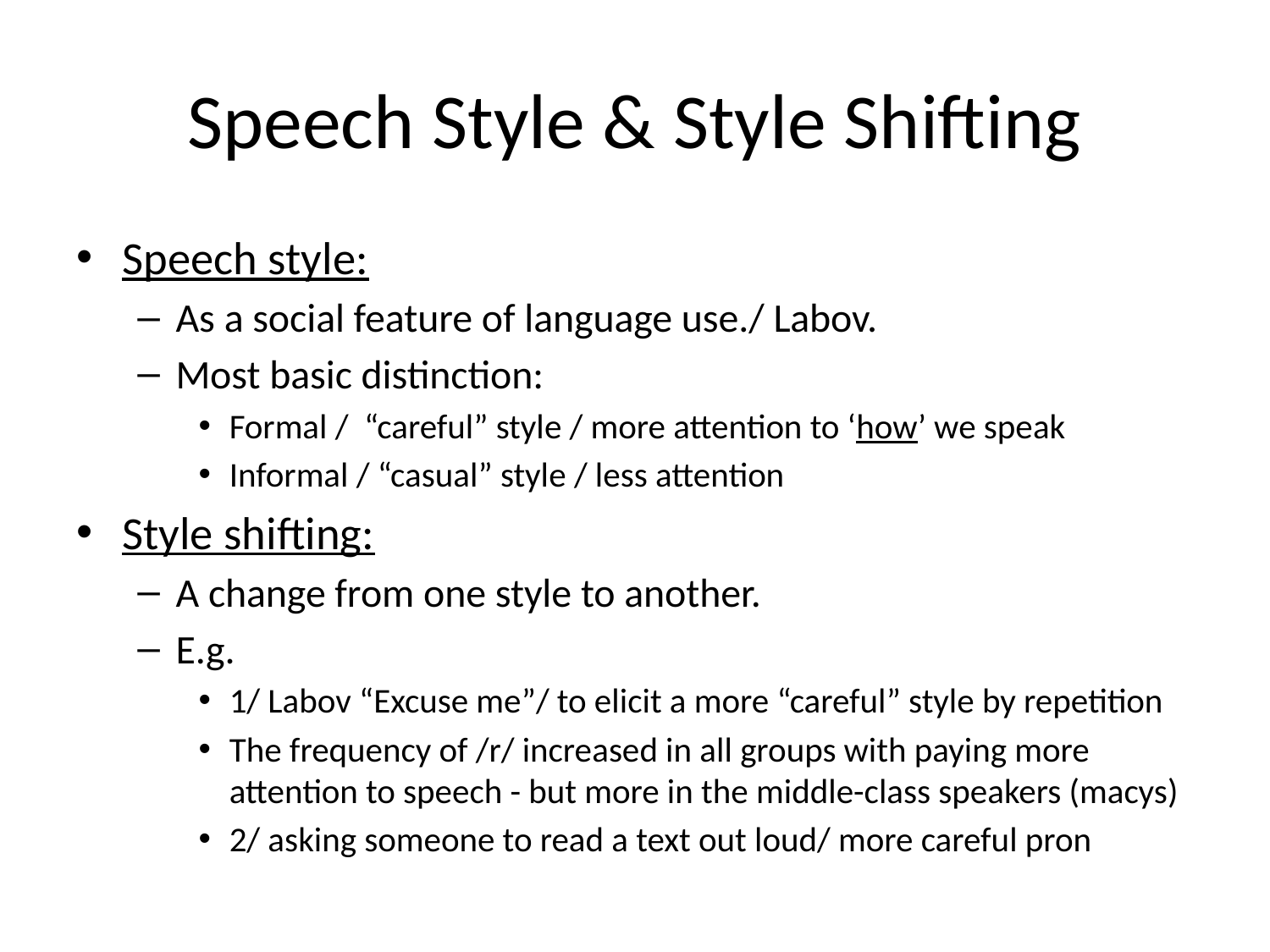

# Speech Style & Style Shifting
Speech style:
As a social feature of language use./ Labov.
Most basic distinction:
Formal /  “careful” style / more attention to ‘how’ we speak
Informal / “casual” style / less attention
Style shifting:
A change from one style to another.
E.g.
1/ Labov “Excuse me”/ to elicit a more “careful” style by repetition
The frequency of /r/ increased in all groups with paying more attention to speech - but more in the middle-class speakers (macys)
2/ asking someone to read a text out loud/ more careful pron